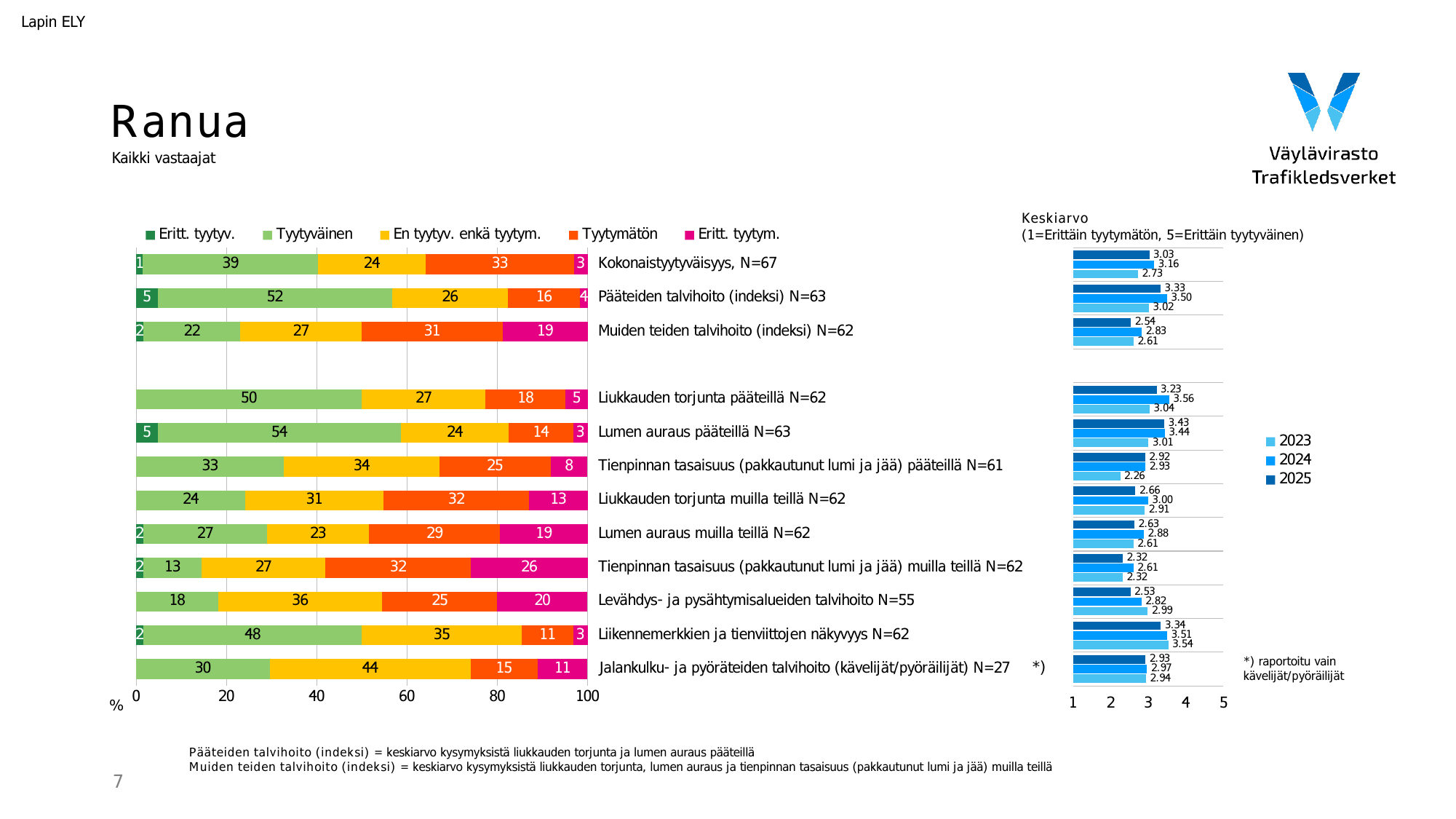

Lapin ELY
# Ranua
Kaikki vastaajat
Keskiarvo
(1=Erittäin tyytymätön, 5=Erittäin tyytyväinen)

### Chart

| Category | Eritt. tyytyv. | Tyytyväinen | En tyytyv. enkä tyytym. | Tyytymätön | Eritt. tyytym. |
|---|---|---|---|---|---|
| Kokonaistyytyväisyys, N=67 | 1.492537 | 38.80597 | 23.880597 | 32.835821 | 2.985075 |
| Pääteiden talvihoito (indeksi) N=63 | 4.761905 | 51.984127 | 25.6144395 | 16.013824500000002 | 4.0066565 |
| Muiden teiden talvihoito (indeksi) N=62 | 1.612903 | 21.505376333333334 | 26.881720333333334 | 31.182796 | 19.354839000000002 |
|  | None | None | None | None | None |
| Liukkauden torjunta pääteillä N=62 | None | 50.0 | 27.419355 | 17.741935 | 4.83871 |
| Lumen auraus pääteillä N=63 | 4.761905 | 53.968254 | 23.809524 | 14.285714 | 3.174603 |
| Tienpinnan tasaisuus (pakkautunut lumi ja jää) pääteillä N=61 | None | 32.786885 | 34.42623 | 24.590164 | 8.196721 |
| Liukkauden torjunta muilla teillä N=62 | None | 24.193548 | 30.645161 | 32.258065 | 12.903226 |
| Lumen auraus muilla teillä N=62 | 1.612903 | 27.419355 | 22.580645 | 29.032258 | 19.354839 |
| Tienpinnan tasaisuus (pakkautunut lumi ja jää) muilla teillä N=62 | 1.612903 | 12.903226 | 27.419355 | 32.258065 | 25.806452 |
| Levähdys- ja pysähtymisalueiden talvihoito N=55 | None | 18.181818 | 36.363636 | 25.454545 | 20.0 |
| Liikennemerkkien ja tienviittojen näkyvyys N=62 | 1.612903 | 48.387097 | 35.483871 | 11.290323 | 3.225806 |
| Jalankulku- ja pyöräteiden talvihoito (kävelijät/pyöräilijät) N=27 | None | 29.62963 | 44.444444 | 14.814815 | 11.111111 |

### Chart

| Category | 2025 | 2024 | 2023 |
|---|---|---|---|
*) raportoitu vain
kävelijät/pyöräilijät
*)
%
Pääteiden talvihoito (indeksi) = keskiarvo kysymyksistä liukkauden torjunta ja lumen auraus pääteillä
Muiden teiden talvihoito (indeksi) = keskiarvo kysymyksistä liukkauden torjunta, lumen auraus ja tienpinnan tasaisuus (pakkautunut lumi ja jää) muilla teillä

7